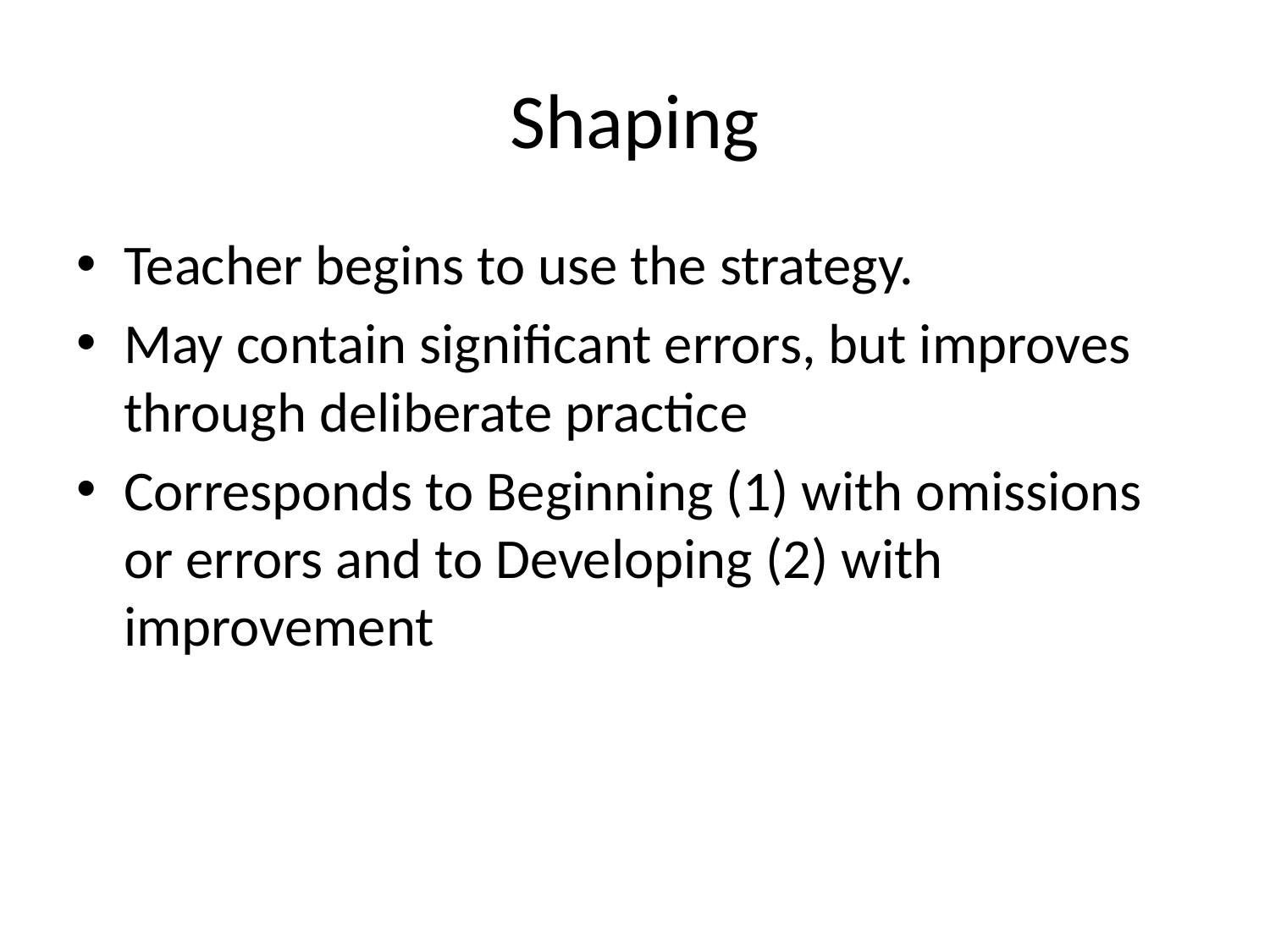

# Shaping
Teacher begins to use the strategy.
May contain significant errors, but improves through deliberate practice
Corresponds to Beginning (1) with omissions or errors and to Developing (2) with improvement